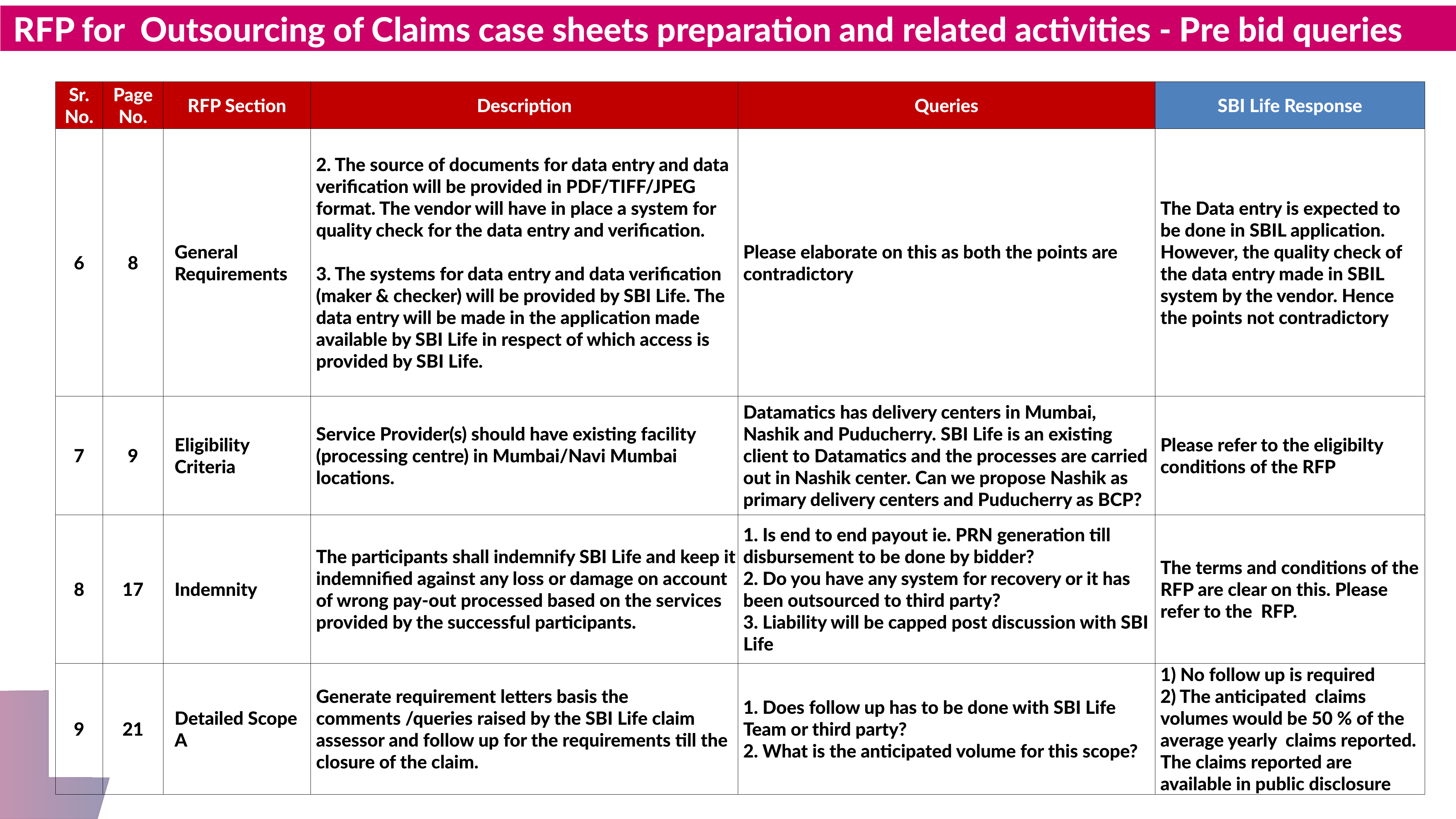

RFP for  Outsourcing of Claims case sheets preparation and related activities - Pre bid queries
| Sr. No. | Page No. | RFP Section | Description | Queries | SBI Life Response |
| --- | --- | --- | --- | --- | --- |
| 6 | 8 | General Requirements | 2. The source of documents for data entry and data verification will be provided in PDF/TIFF/JPEG format. The vendor will have in place a system for quality check for the data entry and verification. 3. The systems for data entry and data verification (maker & checker) will be provided by SBI Life. The data entry will be made in the application made available by SBI Life in respect of which access is provided by SBI Life. | Please elaborate on this as both the points are contradictory | The Data entry is expected to be done in SBIL application. However, the quality check of the data entry made in SBIL system by the vendor. Hence the points not contradictory |
| 7 | 9 | Eligibility Criteria | Service Provider(s) should have existing facility (processing centre) in Mumbai/Navi Mumbai locations. | Datamatics has delivery centers in Mumbai, Nashik and Puducherry. SBI Life is an existing client to Datamatics and the processes are carried out in Nashik center. Can we propose Nashik as primary delivery centers and Puducherry as BCP? | Please refer to the eligibilty conditions of the RFP |
| 8 | 17 | Indemnity | The participants shall indemnify SBI Life and keep it indemnified against any loss or damage on account of wrong pay-out processed based on the services provided by the successful participants. | 1. Is end to end payout ie. PRN generation till disbursement to be done by bidder? 2. Do you have any system for recovery or it has been outsourced to third party? 3. Liability will be capped post discussion with SBI Life | The terms and conditions of the RFP are clear on this. Please refer to the RFP. |
| 9 | 21 | Detailed Scope A | Generate requirement letters basis the comments /queries raised by the SBI Life claim assessor and follow up for the requirements till the closure of the claim. | 1. Does follow up has to be done with SBI Life Team or third party? 2. What is the anticipated volume for this scope? | 1) No follow up is required 2) The anticipated claims volumes would be 50 % of the average yearly claims reported. The claims reported are available in public disclosure |